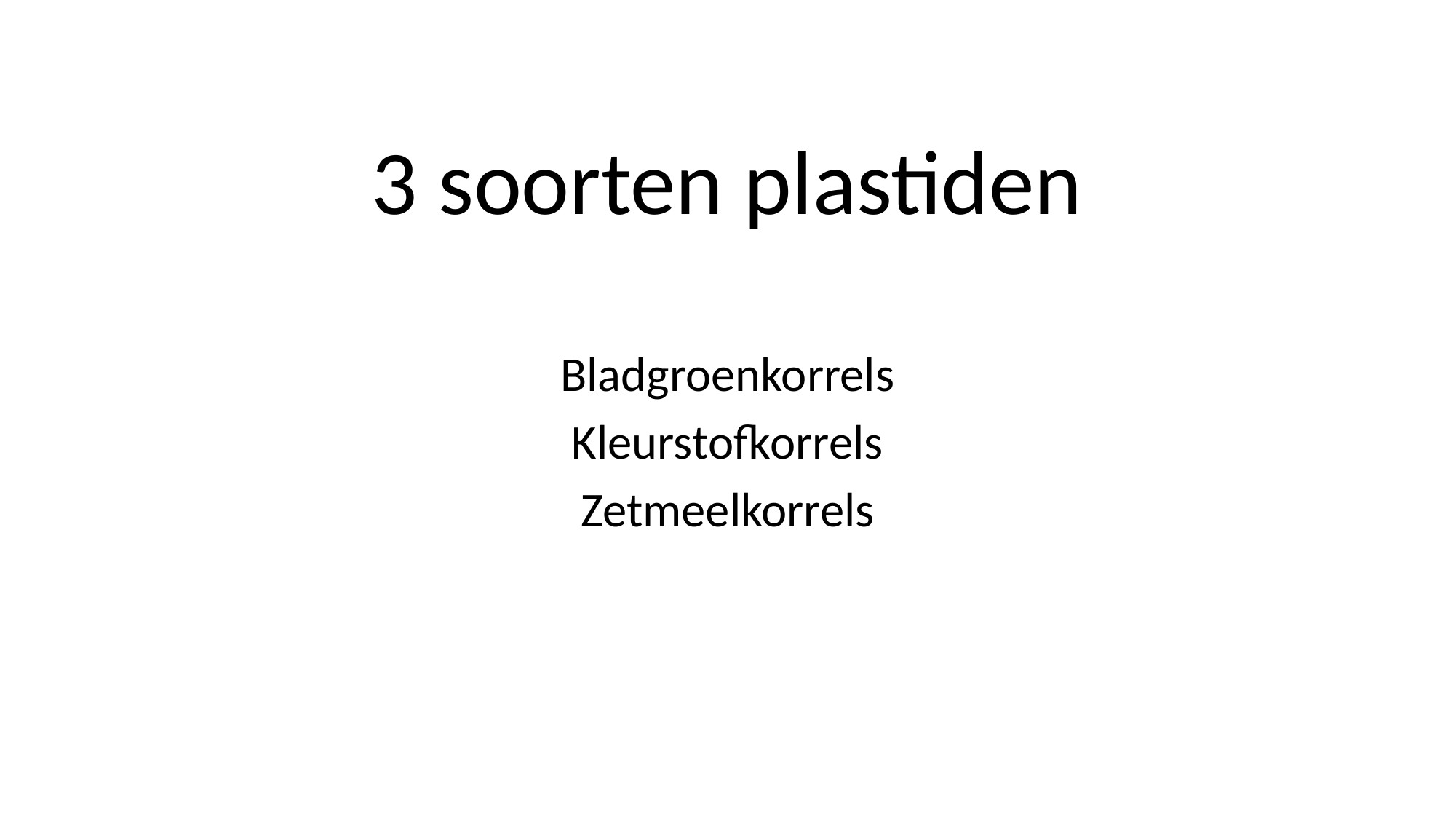

# 3 soorten plastiden
Bladgroenkorrels
Kleurstofkorrels
Zetmeelkorrels